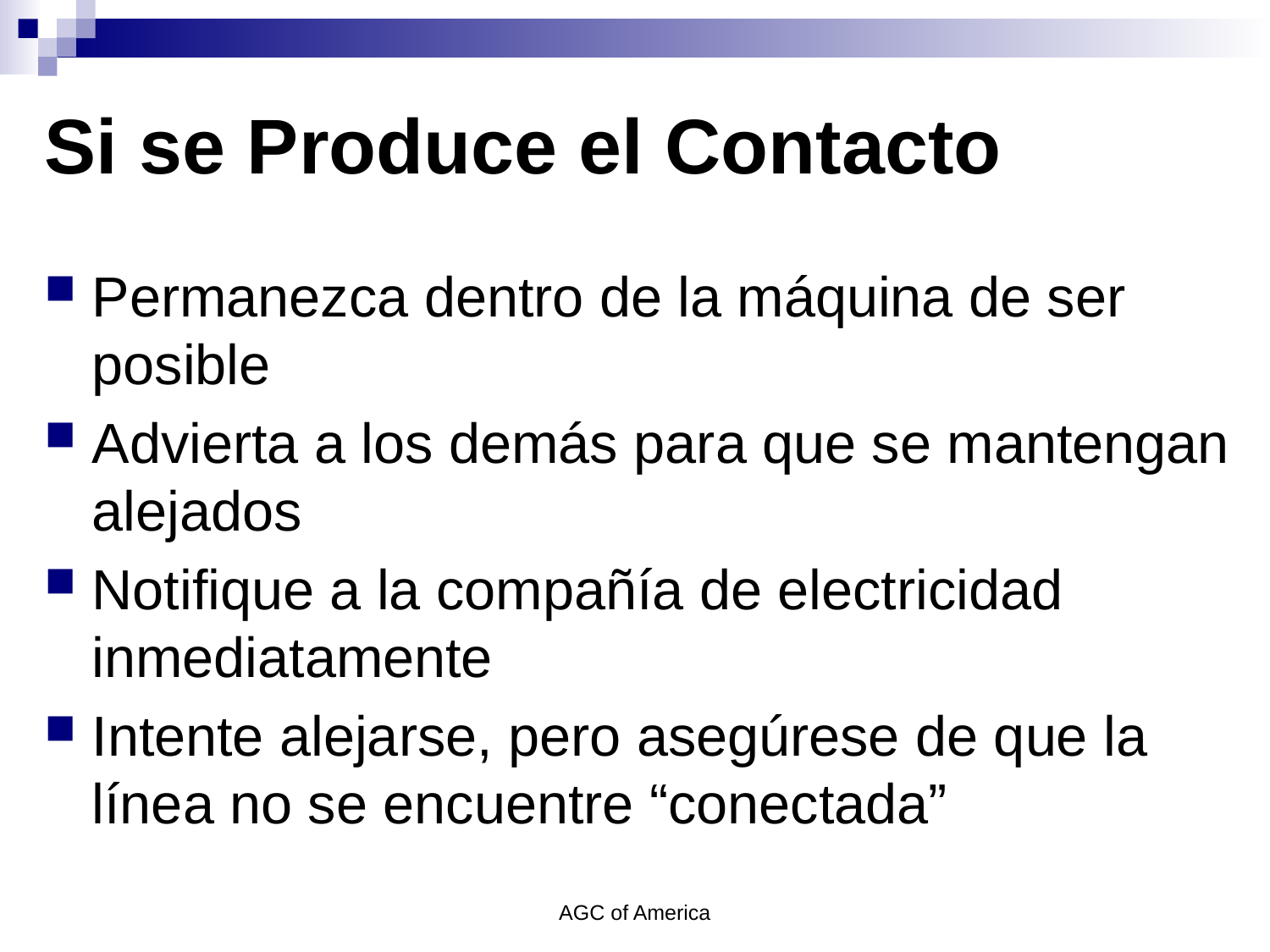

# Si se Produce el Contacto
Permanezca dentro de la máquina de ser posible
Advierta a los demás para que se mantengan alejados
Notifique a la compañía de electricidad inmediatamente
Intente alejarse, pero asegúrese de que la línea no se encuentre “conectada”

AGC of America